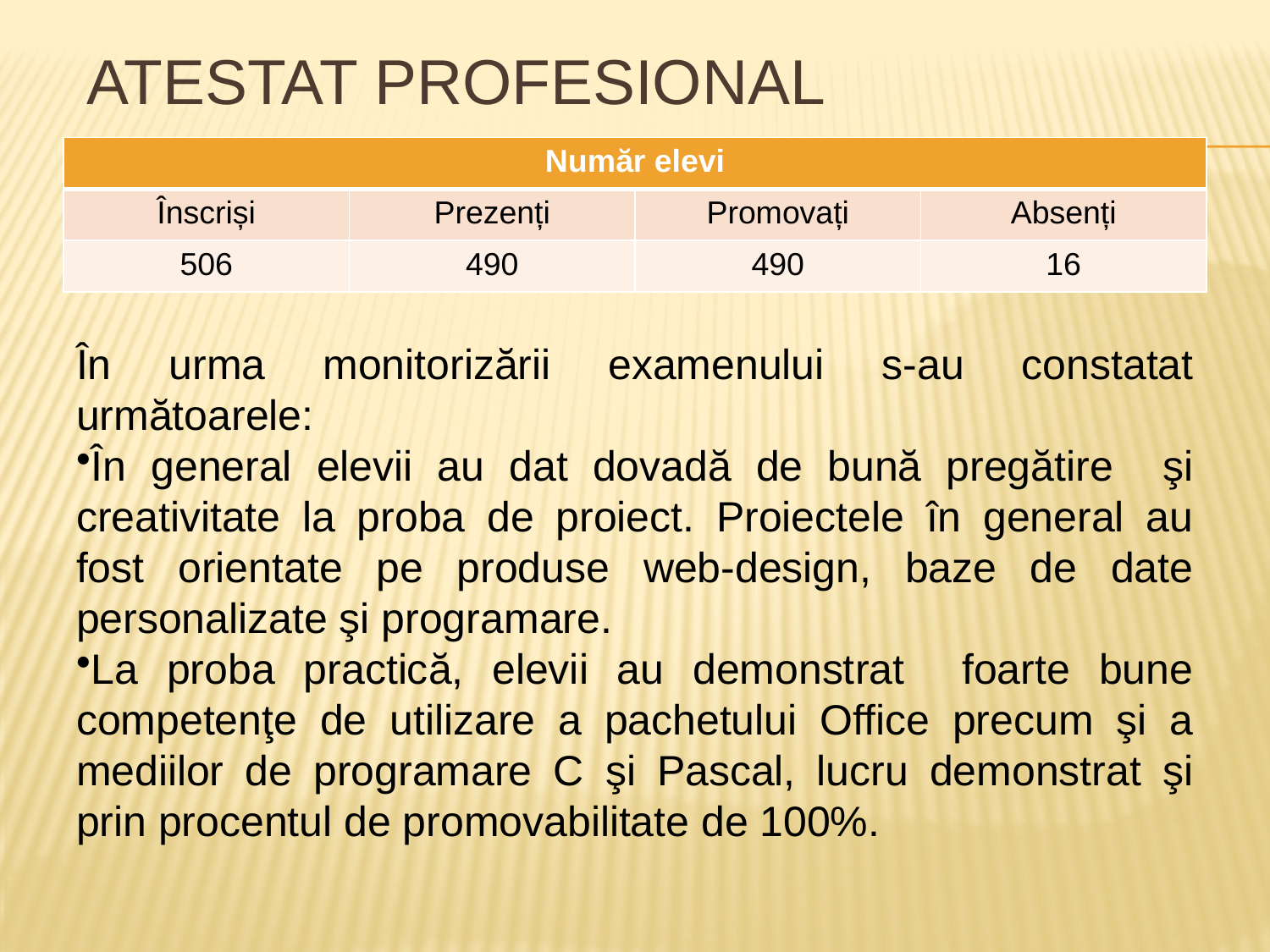

# Atestat profesional
| Număr elevi |  |  |  |
| --- | --- | --- | --- |
| Înscriși | Prezenți | Promovați | Absenți |
| 506 | 490 | 490 | 16 |
În urma monitorizării examenului s-au constatat următoarele:
În general elevii au dat dovadă de bună pregătire  şi creativitate la proba de proiect. Proiectele în general au fost orientate pe produse web-design, baze de date personalizate şi programare.
La proba practică, elevii au demonstrat  foarte bune competenţe de utilizare a pachetului Office precum şi a mediilor de programare C şi Pascal, lucru demonstrat şi prin procentul de promovabilitate de 100%.